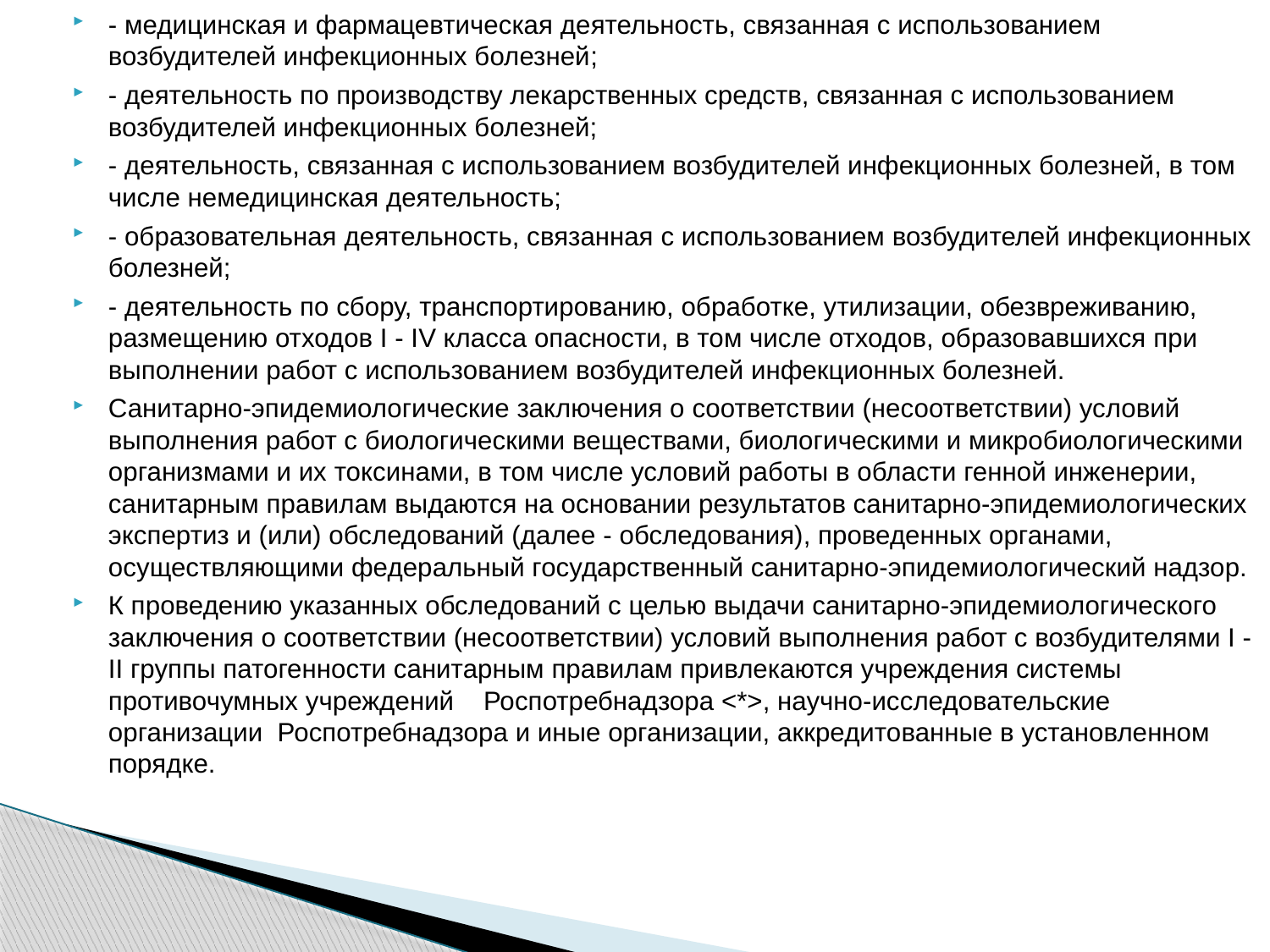

- медицинская и фармацевтическая деятельность, связанная с использованием возбудителей инфекционных болезней;
- деятельность по производству лекарственных средств, связанная с использованием возбудителей инфекционных болезней;
- деятельность, связанная с использованием возбудителей инфекционных болезней, в том числе немедицинская деятельность;
- образовательная деятельность, связанная с использованием возбудителей инфекционных болезней;
- деятельность по сбору, транспортированию, обработке, утилизации, обезвреживанию, размещению отходов I - IV класса опасности, в том числе отходов, образовавшихся при выполнении работ с использованием возбудителей инфекционных болезней.
Санитарно-эпидемиологические заключения о соответствии (несоответствии) условий выполнения работ с биологическими веществами, биологическими и микробиологическими организмами и их токсинами, в том числе условий работы в области генной инженерии, санитарным правилам выдаются на основании результатов санитарно-эпидемиологических экспертиз и (или) обследований (далее - обследования), проведенных органами, осуществляющими федеральный государственный санитарно-эпидемиологический надзор.
К проведению указанных обследований с целью выдачи санитарно-эпидемиологического заключения о соответствии (несоответствии) условий выполнения работ с возбудителями I - II группы патогенности санитарным правилам привлекаются учреждения системы противочумных учреждений    Роспотребнадзора <*>, научно-исследовательские организации  Роспотребнадзора и иные организации, аккредитованные в установленном  порядке.